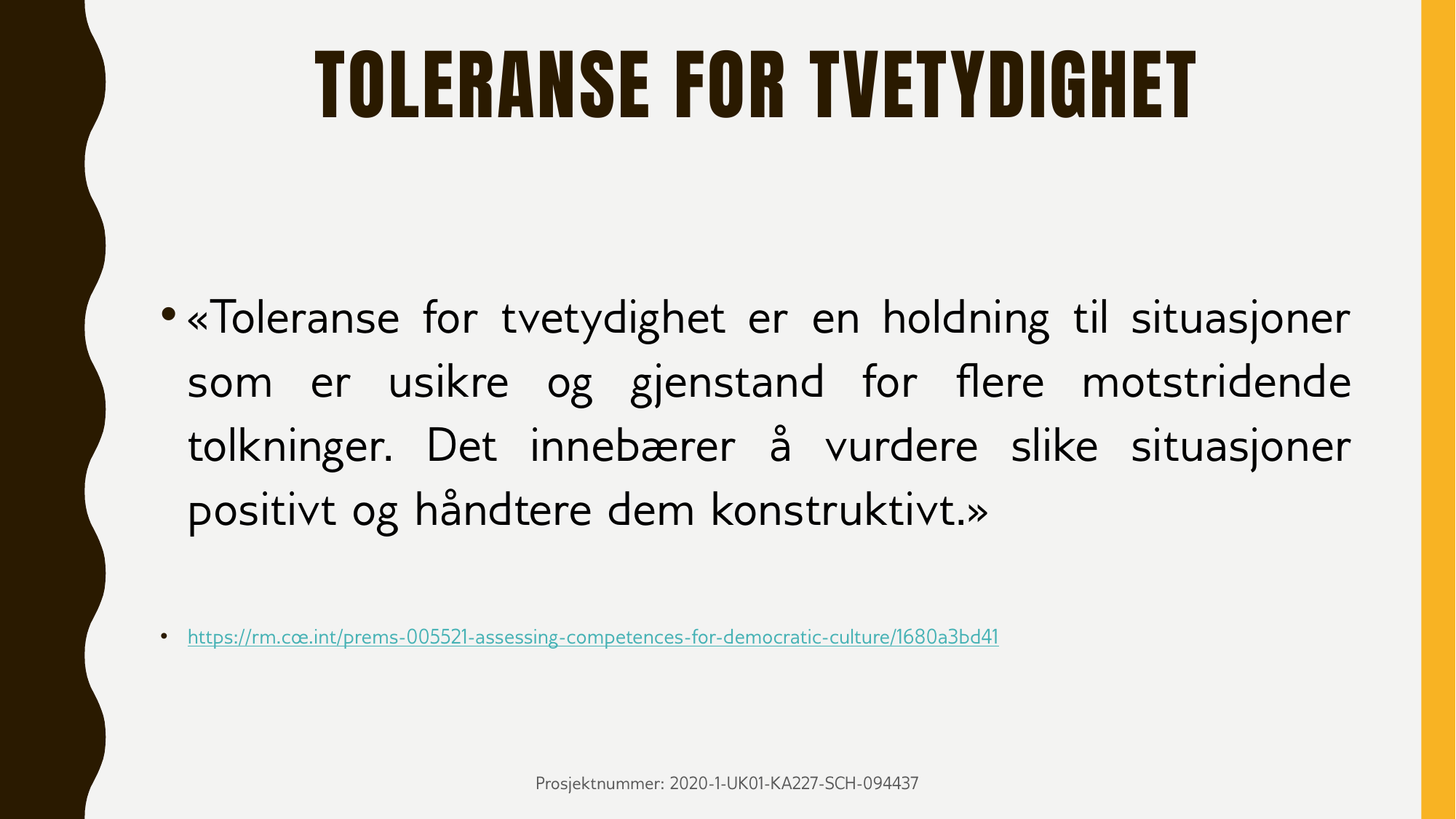

# Toleranse for tvetydighet
«Toleranse for tvetydighet er en holdning til situasjoner som er usikre og gjenstand for flere motstridende tolkninger. Det innebærer å vurdere slike situasjoner positivt og håndtere dem konstruktivt.»

https://rm.coe.int/prems-005521-assessing-competences-for-democratic-culture/1680a3bd41

Prosjektnummer: 2020-1-UK01-KA227-SCH-094437